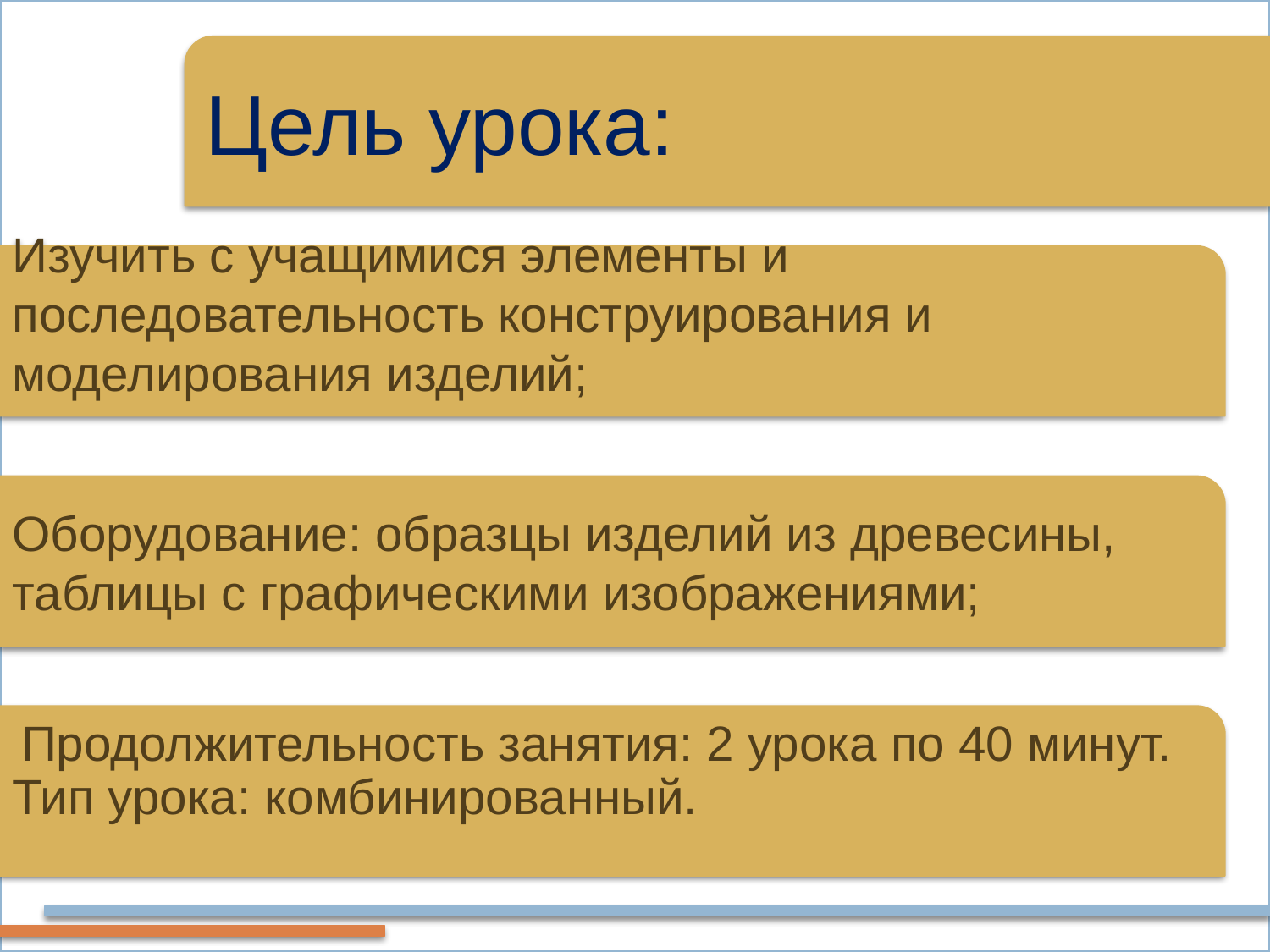

#
Цель урока:

Изучить с учащимися элементы и последовательность конструирования и моделирования изделий;

Оборудование: образцы изделий из древесины, таблицы с графическими изображениями;
 Продолжительность занятия: 2 урока по 40 минут.
Тип урока: комбинированный.